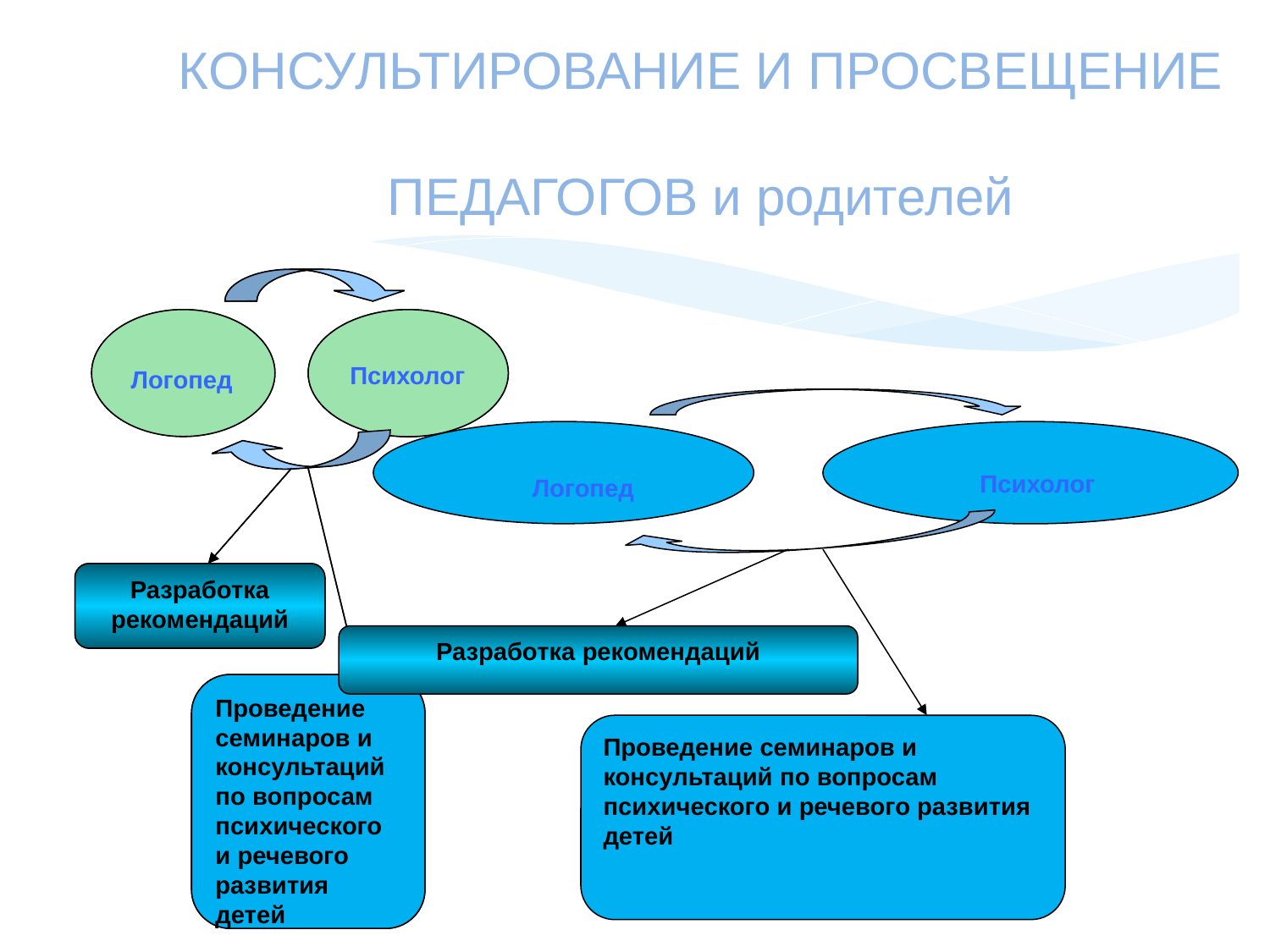

# КОНСУЛЬТИРОВАНИЕ И ПРОСВЕЩЕНИЕ ПЕДАГОГОВ и родителей

Логопед

Психолог

Разработка рекомендаций
Проведение семинаров и консультаций по вопросам психического и речевого развития детей

Логопед

Психолог

Разработка рекомендаций
Проведение семинаров и консультаций по вопросам психического и речевого развития детей

             Логопед

            Психолог

Разработка рекомендаций
Проведение семинаров и консультаций по вопросам психического и речевого развития детей